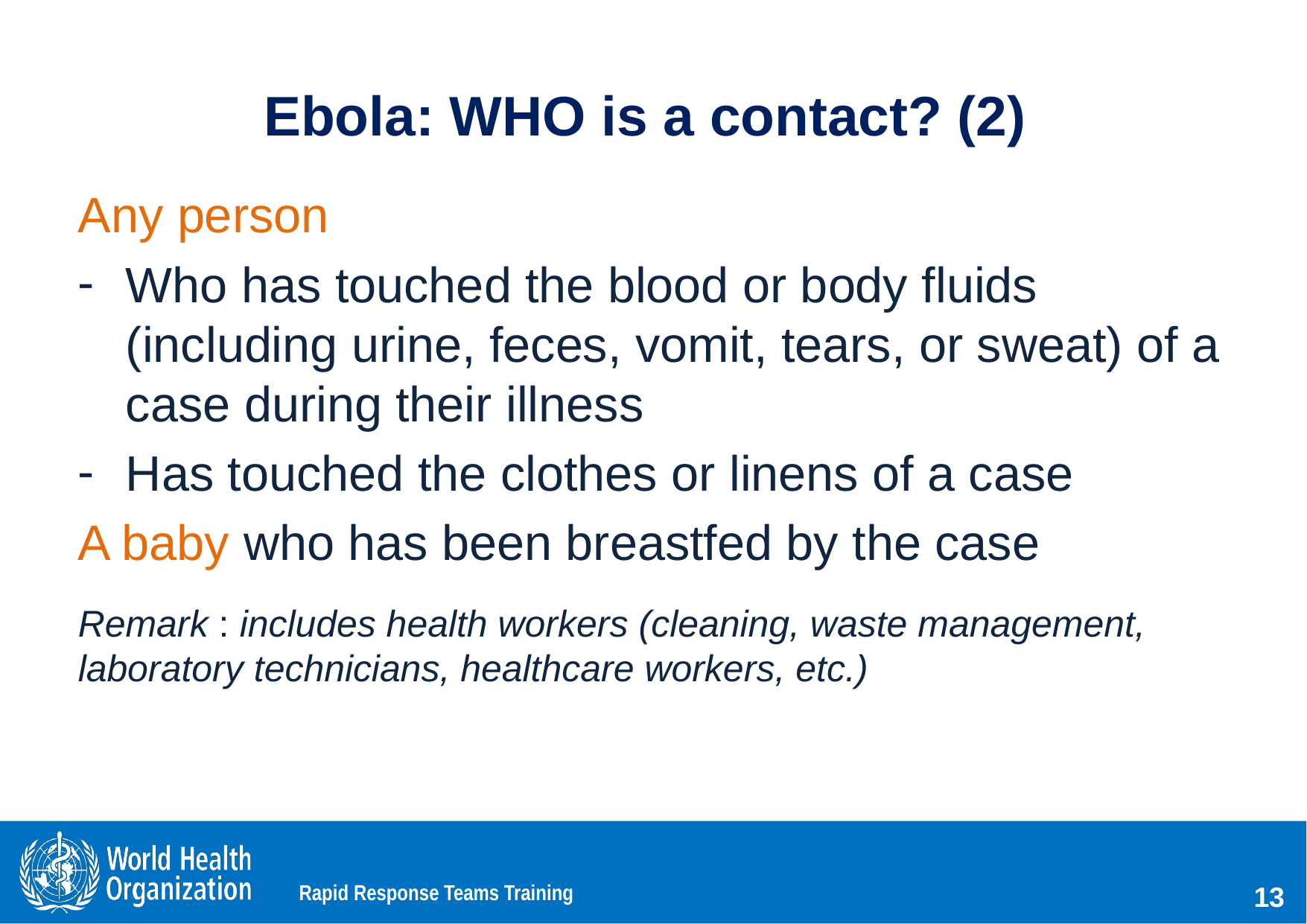

# Ebola: WHO is a contact? (2)
Any person
Who has touched the blood or body fluids (including urine, feces, vomit, tears, or sweat) of a case during their illness
Has touched the clothes or linens of a case
A baby who has been breastfed by the case

Remark : includes health workers (cleaning, waste management, laboratory technicians, healthcare workers, etc.)